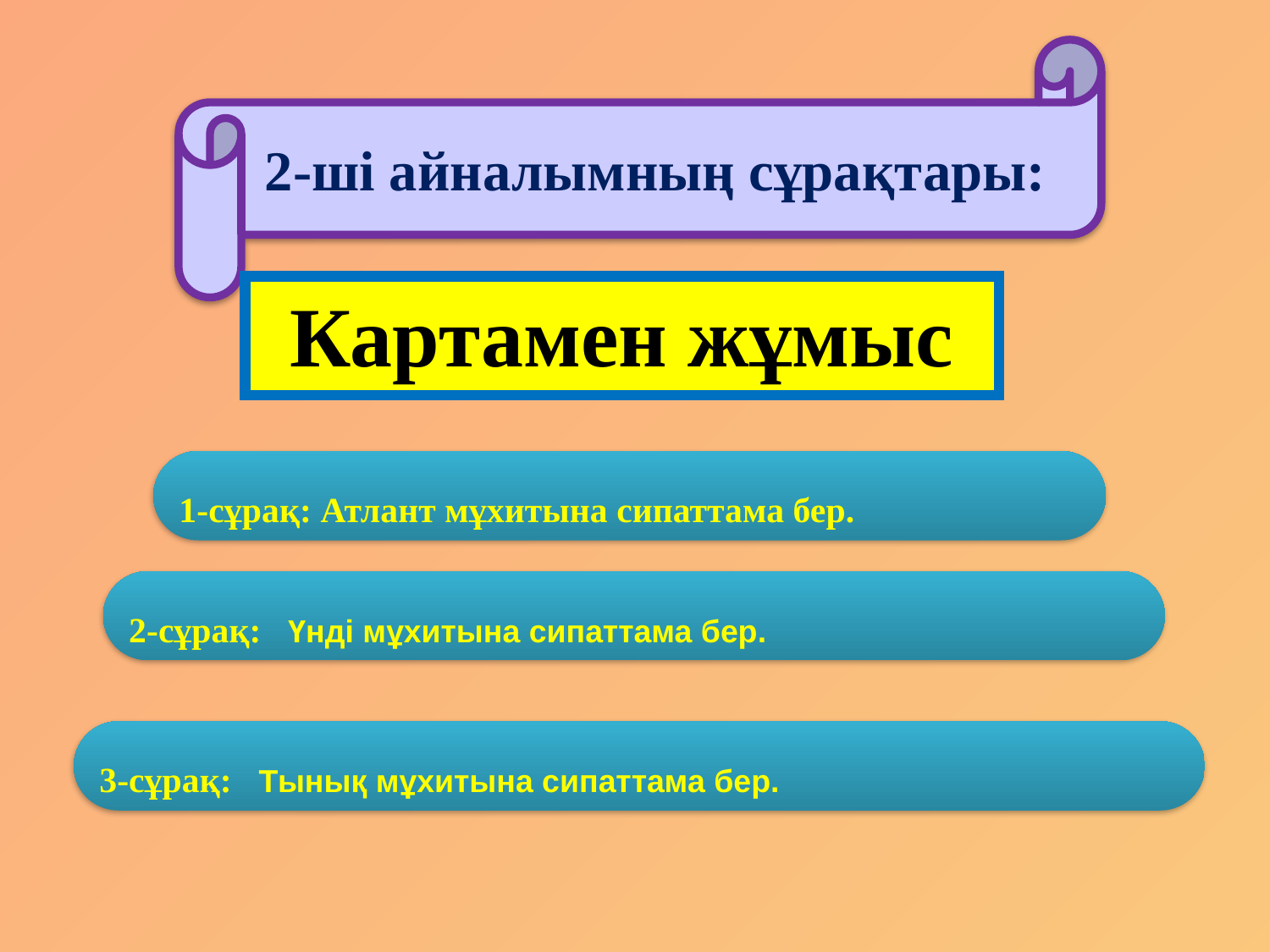

2-ші айналымның сұрақтары:
Картамен жұмыс
1-сұрақ: Атлант мұхитына сипаттама бер.
2-сұрақ:   Үнді мұхитына сипаттама бер.
3-сұрақ:   Тынық мұхитына сипаттама бер.